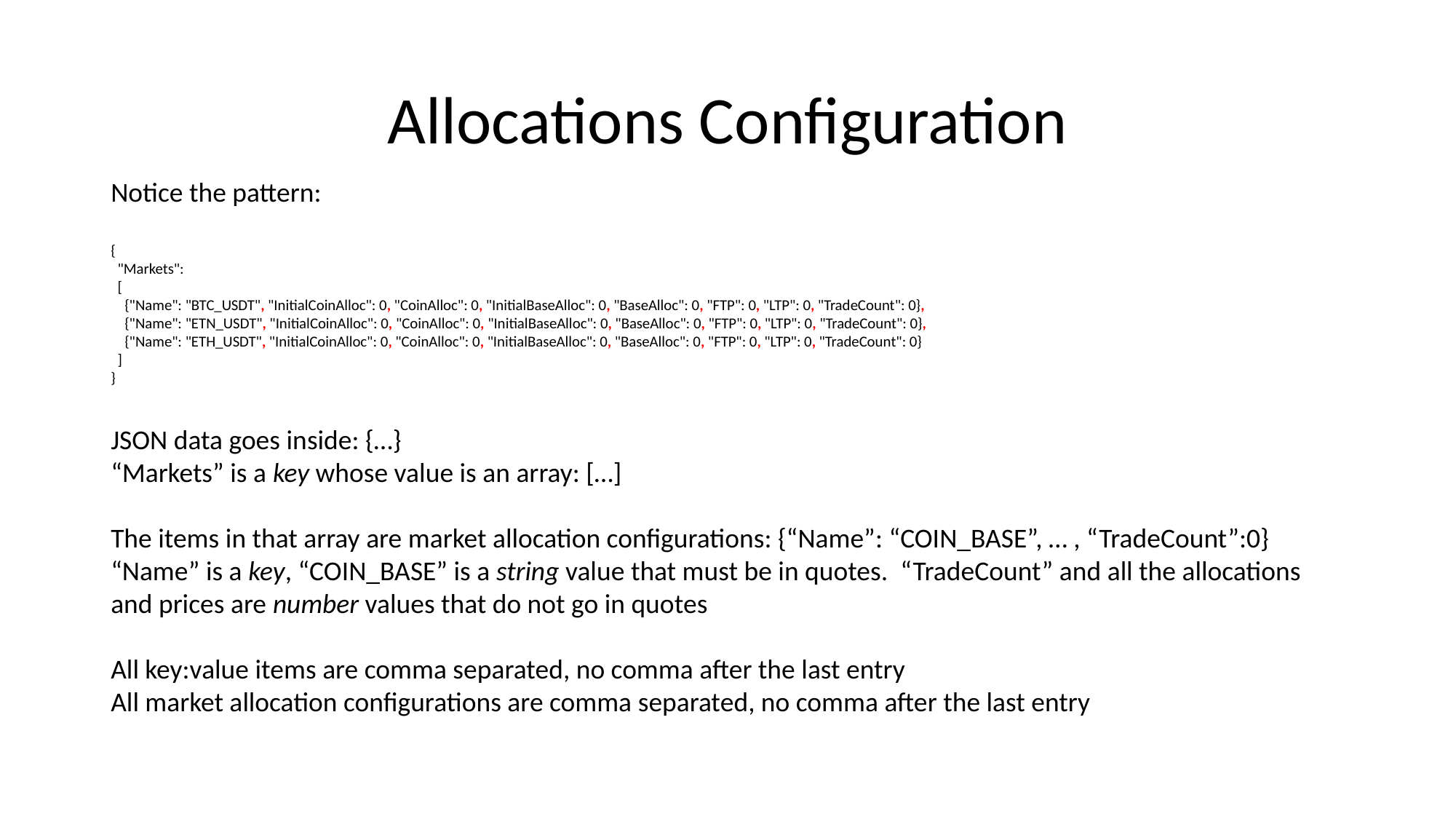

# Allocations Configuration

Notice the pattern:
{
  "Markets":
  [
    {"Name": "BTC_USDT", "InitialCoinAlloc": 0, "CoinAlloc": 0, "InitialBaseAlloc": 0, "BaseAlloc": 0, "FTP": 0, "LTP": 0, "TradeCount": 0},
    {"Name": "ETN_USDT", "InitialCoinAlloc": 0, "CoinAlloc": 0, "InitialBaseAlloc": 0, "BaseAlloc": 0, "FTP": 0, "LTP": 0, "TradeCount": 0},
    {"Name": "ETH_USDT", "InitialCoinAlloc": 0, "CoinAlloc": 0, "InitialBaseAlloc": 0, "BaseAlloc": 0, "FTP": 0, "LTP": 0, "TradeCount": 0}
  ]
}

JSON data goes inside: {…}
“Markets” is a key whose value is an array: […]

The items in that array are market allocation configurations: {“Name”: “COIN_BASE”, … , “TradeCount”:0}
“Name” is a key, “COIN_BASE” is a string value that must be in quotes.  “TradeCount” and all the allocations and prices are number values that do not go in quotes

All key:value items are comma separated, no comma after the last entry
All market allocation configurations are comma separated, no comma after the last entry